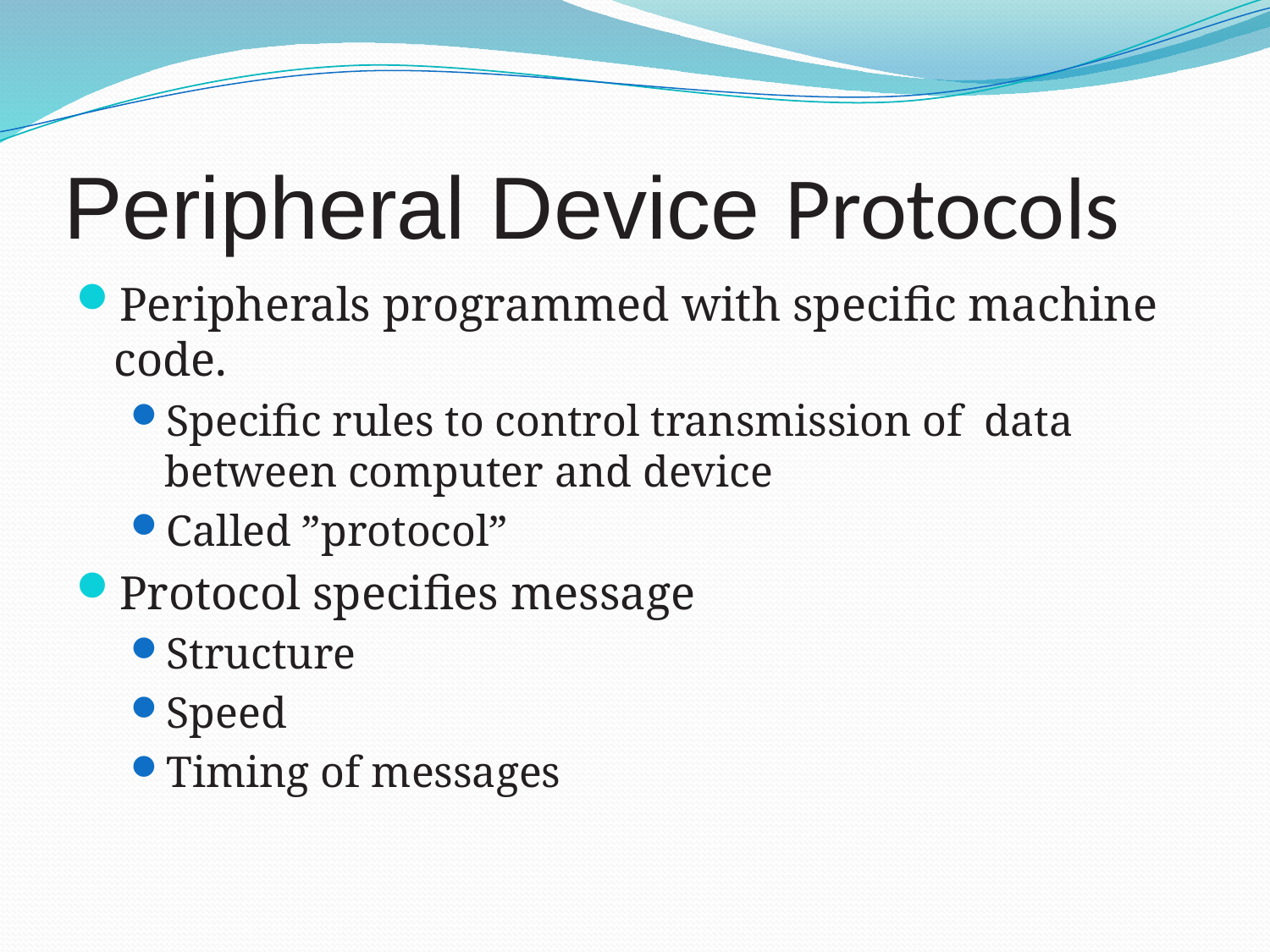

# Peripheral Device Protocols
Peripherals programmed with specific machine code.
Specific rules to control transmission of  data between computer and device
Called ”protocol”
Protocol specifies message
Structure
Speed
Timing of messages